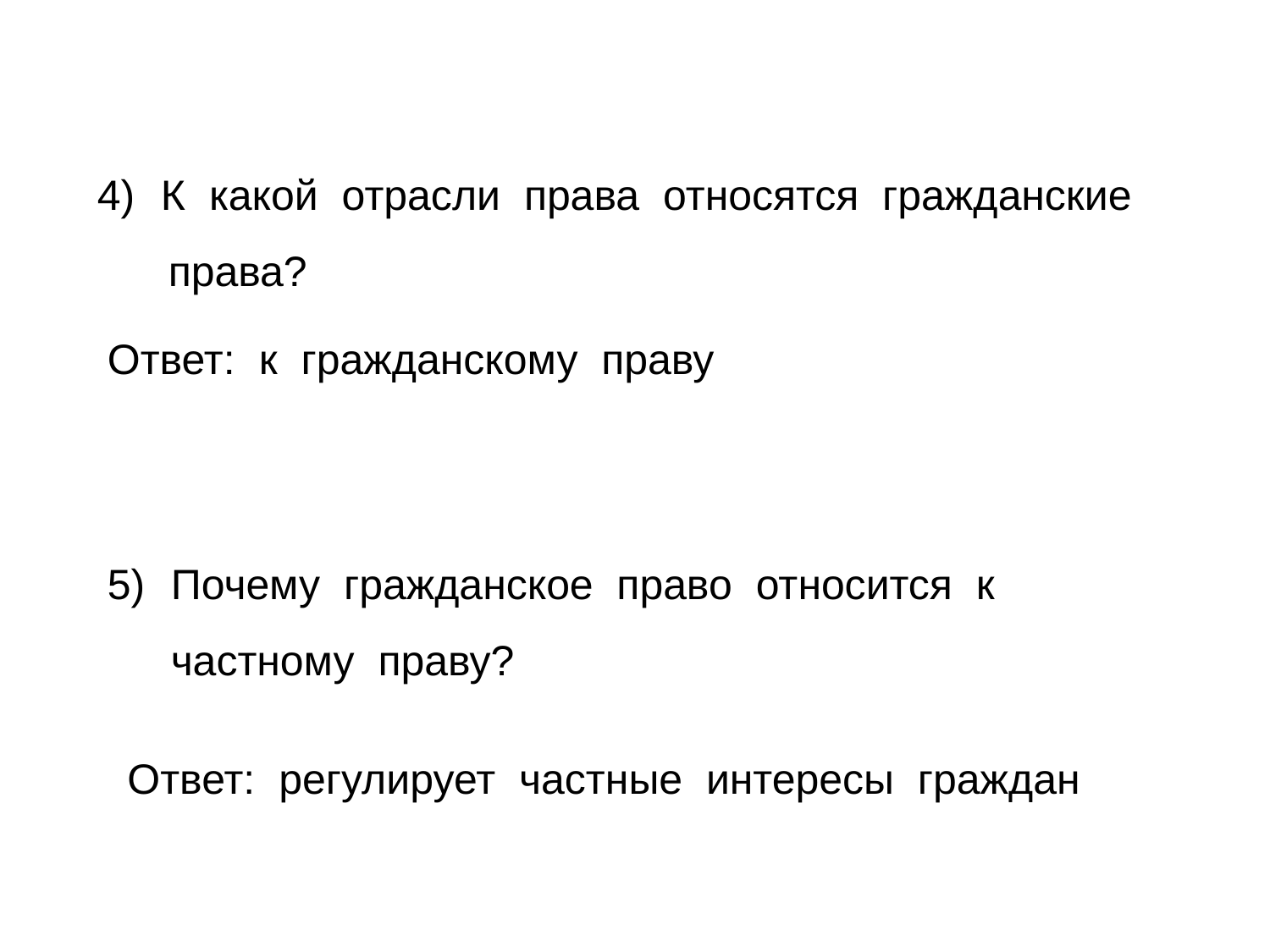

#
К  какой  отрасли  права  относятся  гражданские
      права?
Ответ:  к  гражданскому  праву
Почему  гражданское  право  относится  к  частному  праву?
Ответ:  регулирует  частные  интересы  граждан